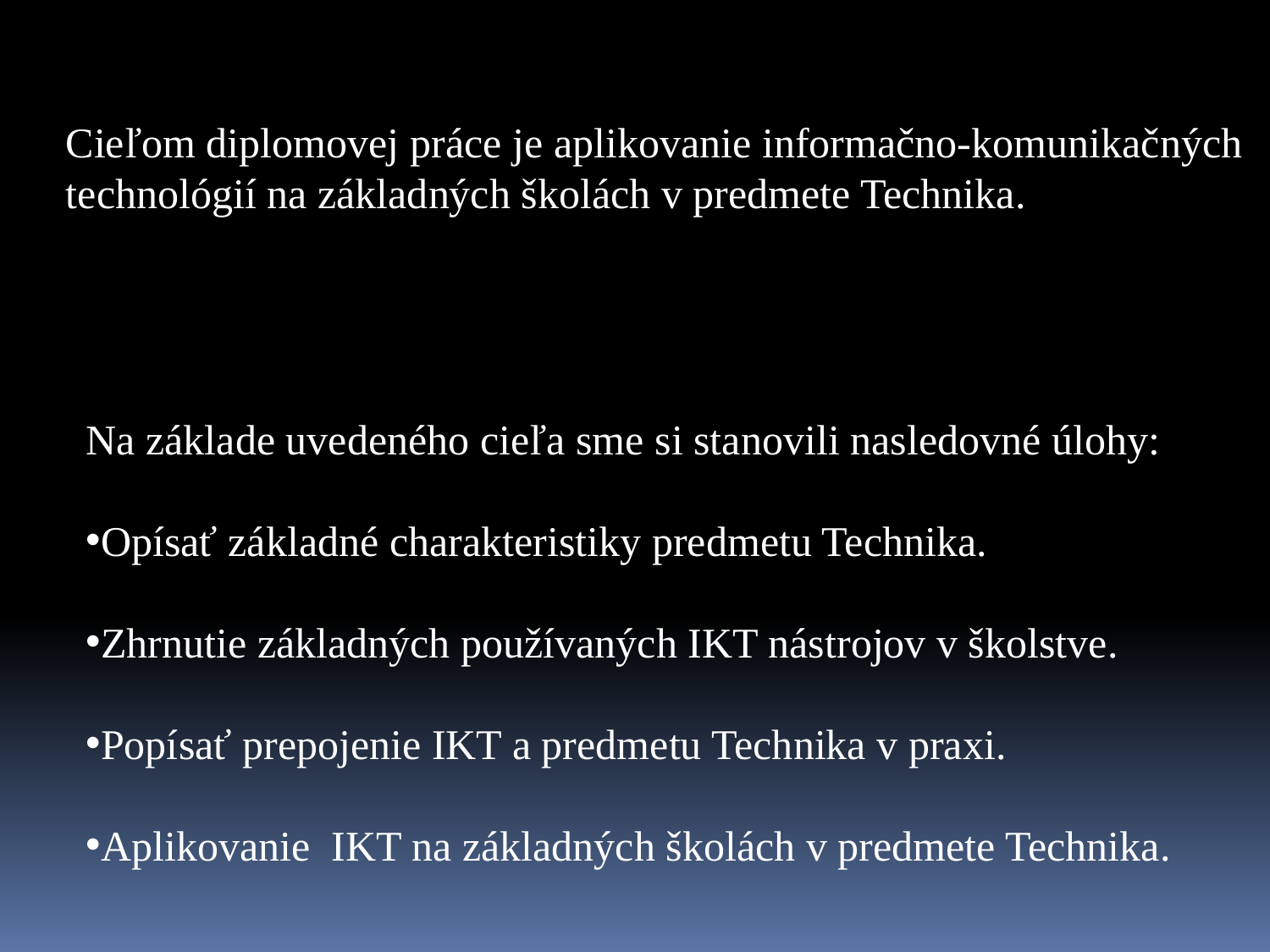

Cieľom diplomovej práce je aplikovanie informačno-komunikačných
technológií na základných školách v predmete Technika.
Na základe uvedeného cieľa sme si stanovili nasledovné úlohy:

Opísať základné charakteristiky predmetu Technika.

Zhrnutie základných používaných IKT nástrojov v školstve.

Popísať prepojenie IKT a predmetu Technika v praxi.

Aplikovanie  IKT na základných školách v predmete Technika.